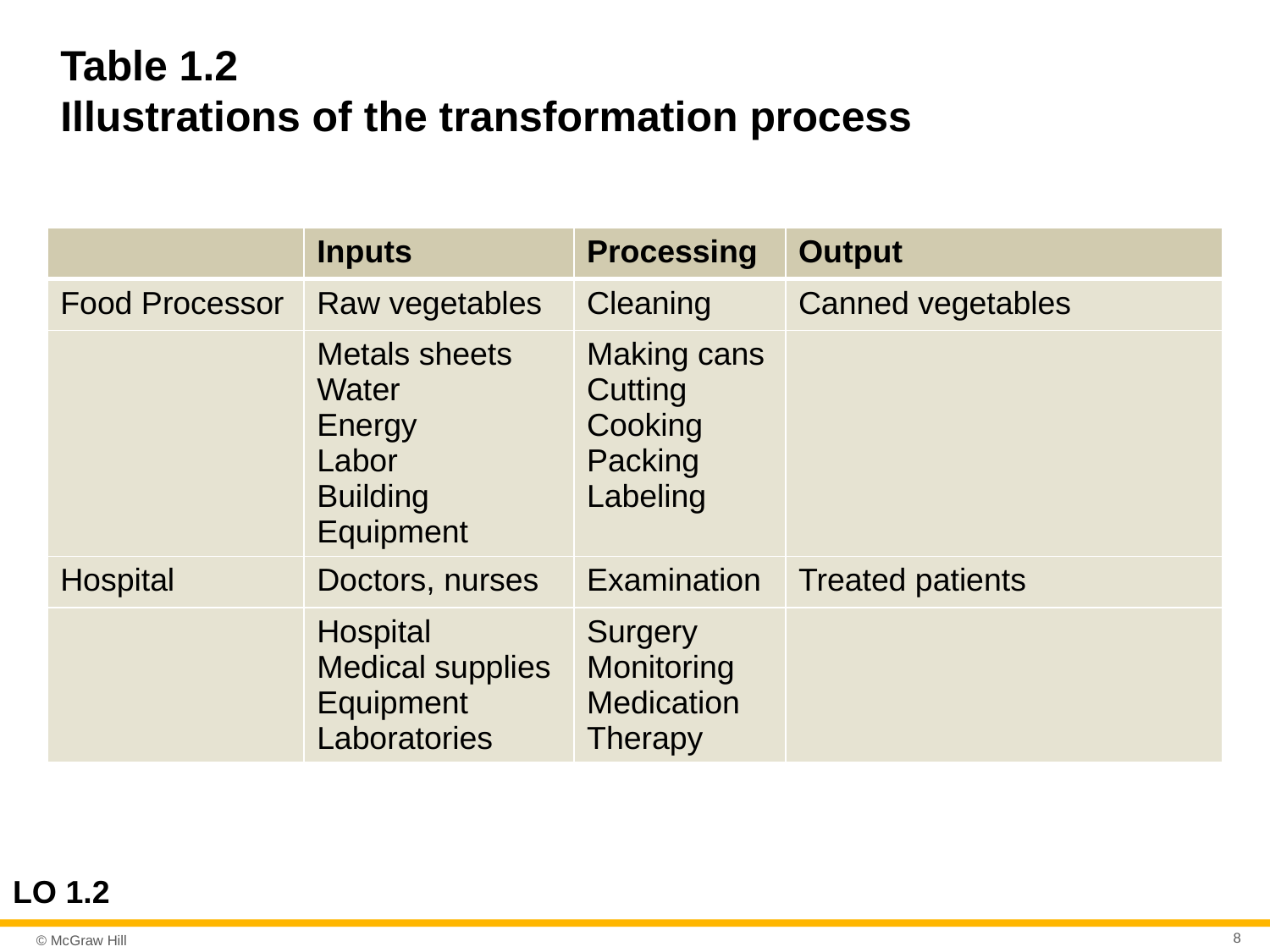

# Table 1.2 Illustrations of the transformation process
|  | Inputs | Processing | Output |
| --- | --- | --- | --- |
| Food Processor | Raw vegetables | Cleaning | Canned vegetables |
|  | Metals sheets Water Energy Labor Building Equipment | Making cans Cutting Cooking Packing Labeling |  |
| Hospital | Doctors, nurses | Examination | Treated patients |
|  | Hospital Medical supplies Equipment Laboratories | Surgery Monitoring Medication Therapy |  |
LO 1.2